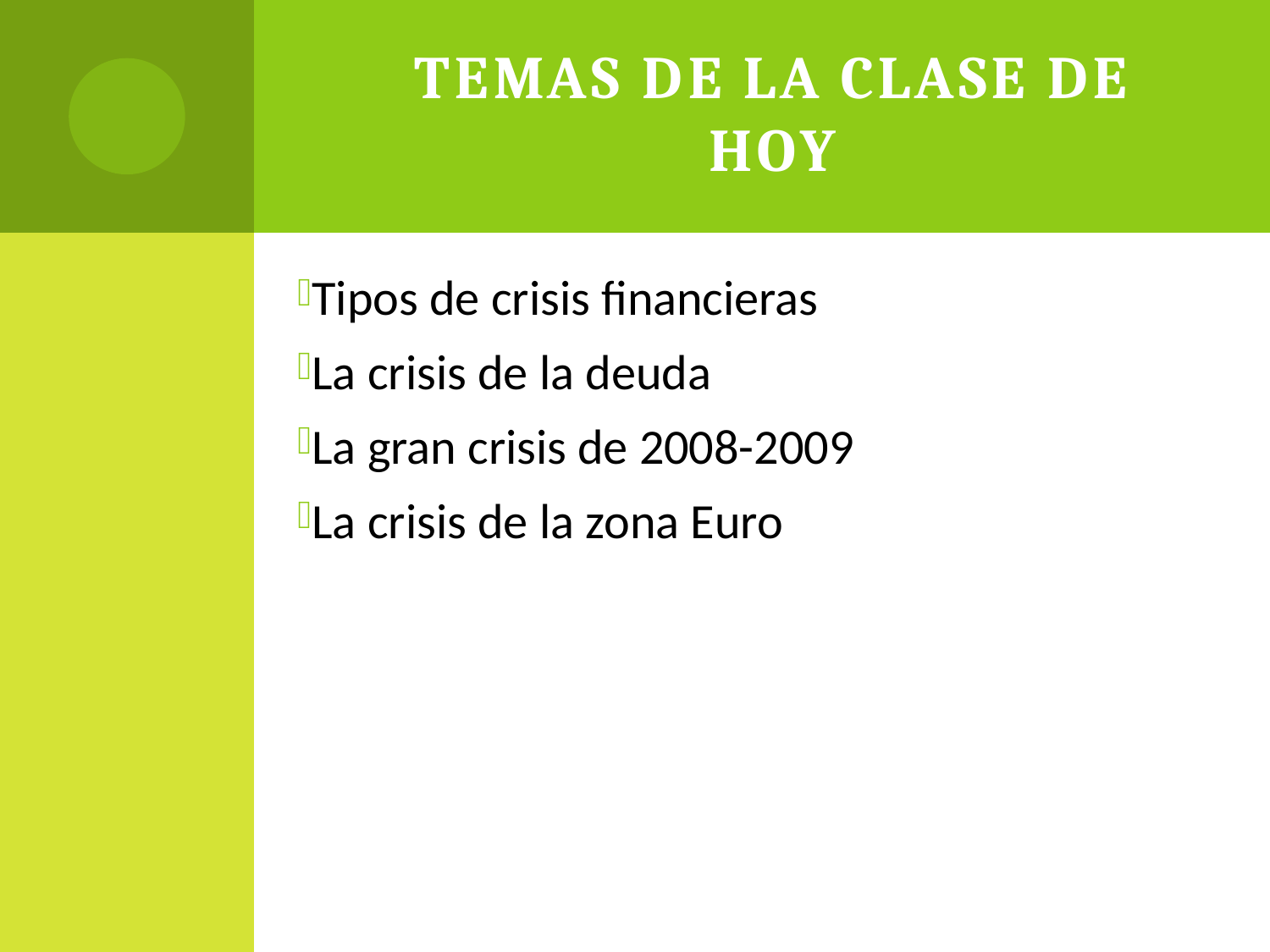

# Temas de la clase de hoy
Tipos de crisis financieras
La crisis de la deuda
La gran crisis de 2008-2009
La crisis de la zona Euro